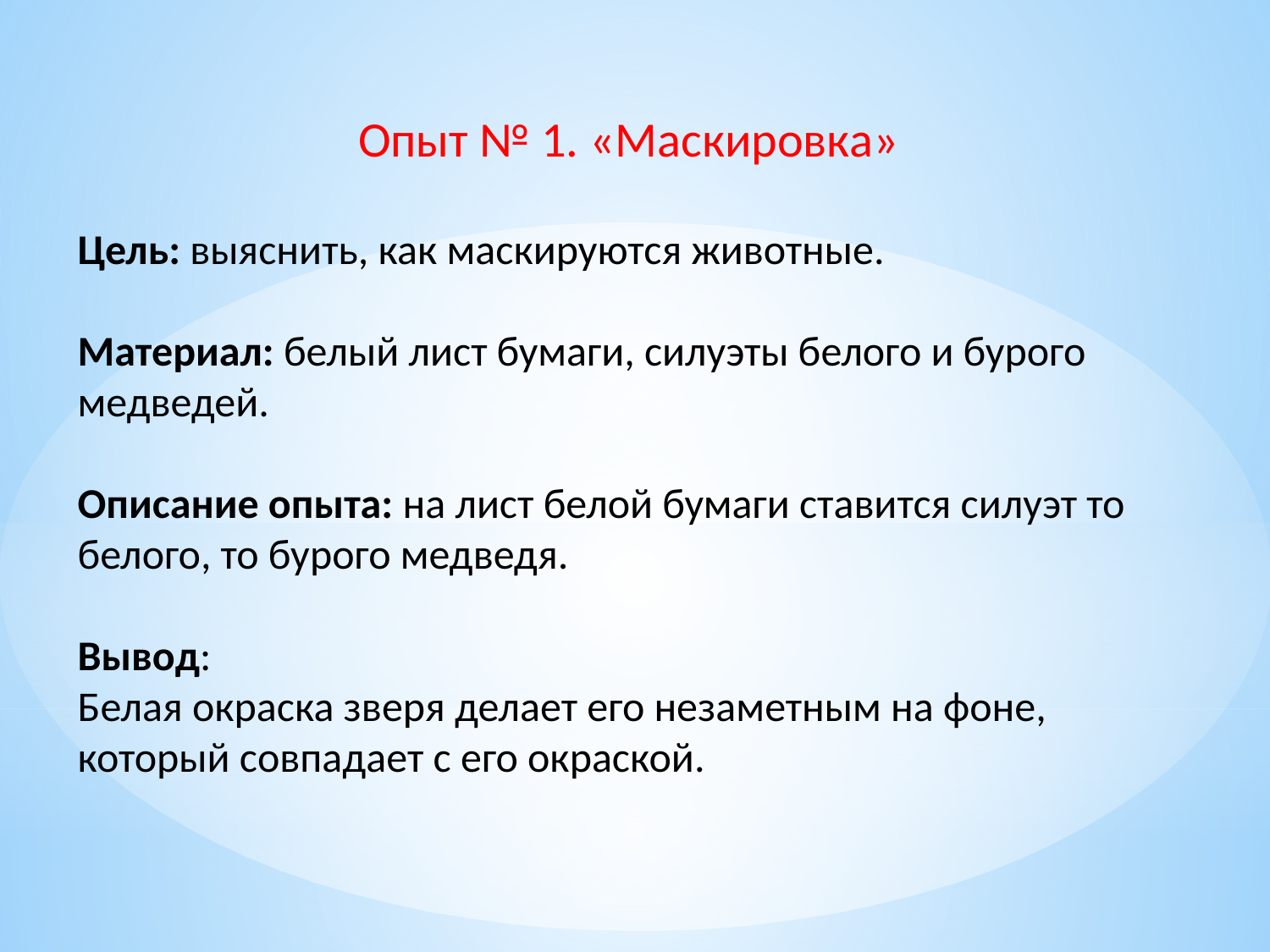

Опыт № 1. «Маскировка»
# Цель: выяснить, как маскируются животные. Материал: белый лист бумаги, силуэты белого и бурого медведей. Описание опыта: на лист белой бумаги ставится силуэт то белого, то бурого медведя. Вывод: Белая окраска зверя делает его незаметным на фоне, который совпадает с его окраской.